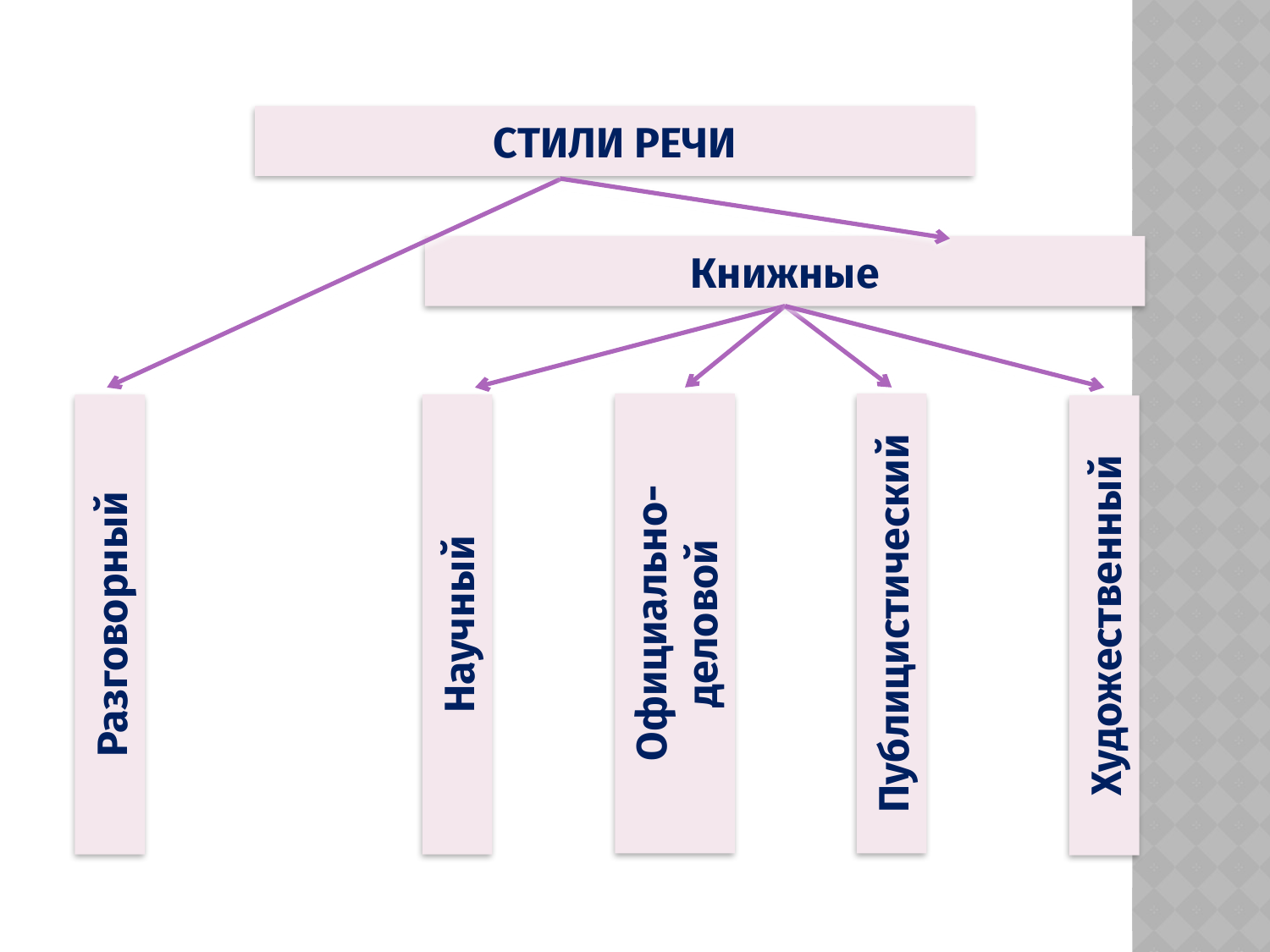

СТИЛИ РЕЧИ
Книжные
Официально-деловой
Публицистический
Научный
Разговорный
Художественный